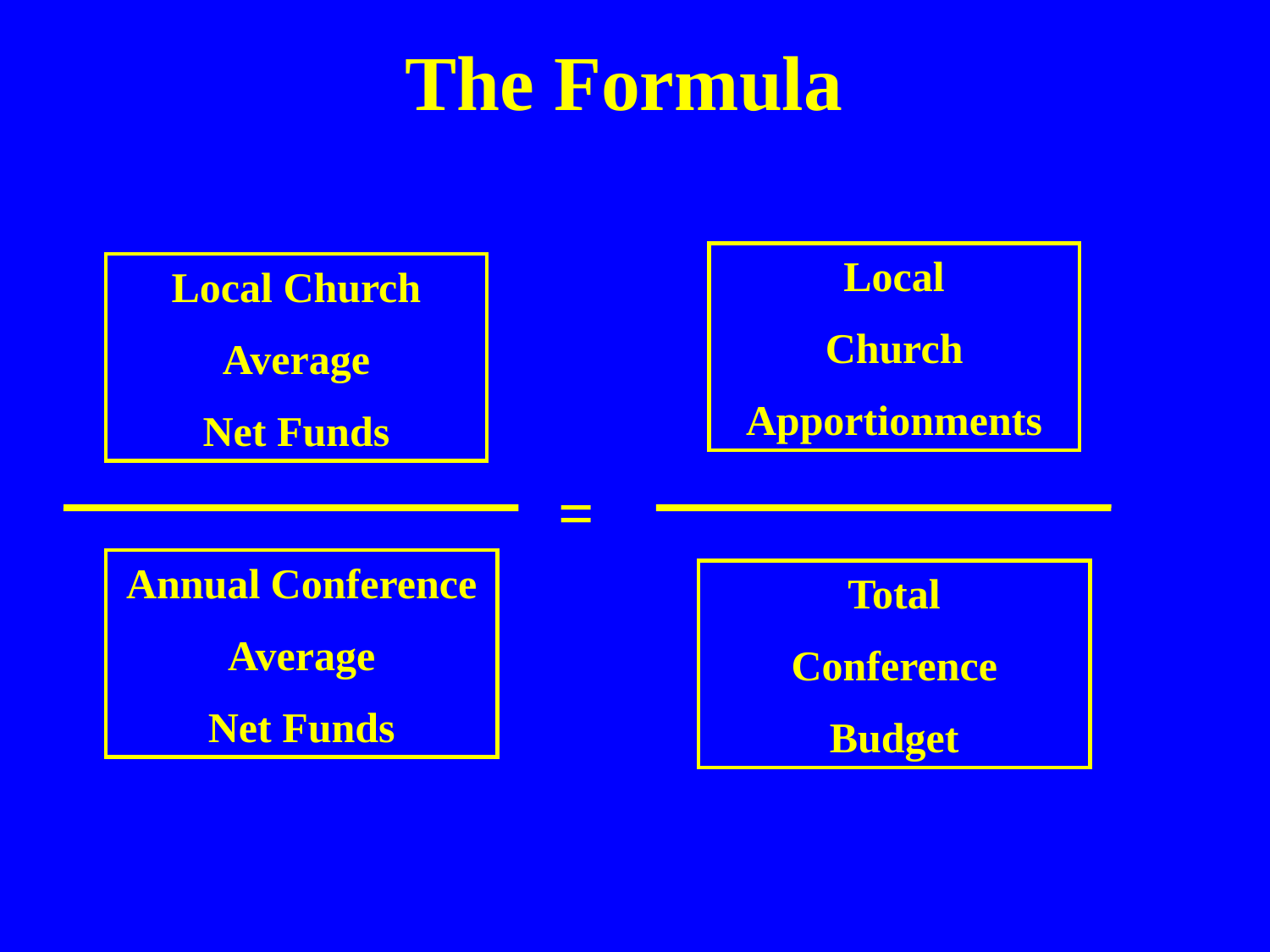

# The Formula

Local
Church
Apportionments
Local Church
Average
Net Funds

=

Annual Conference
Average
Net Funds
Total
Conference
Budget